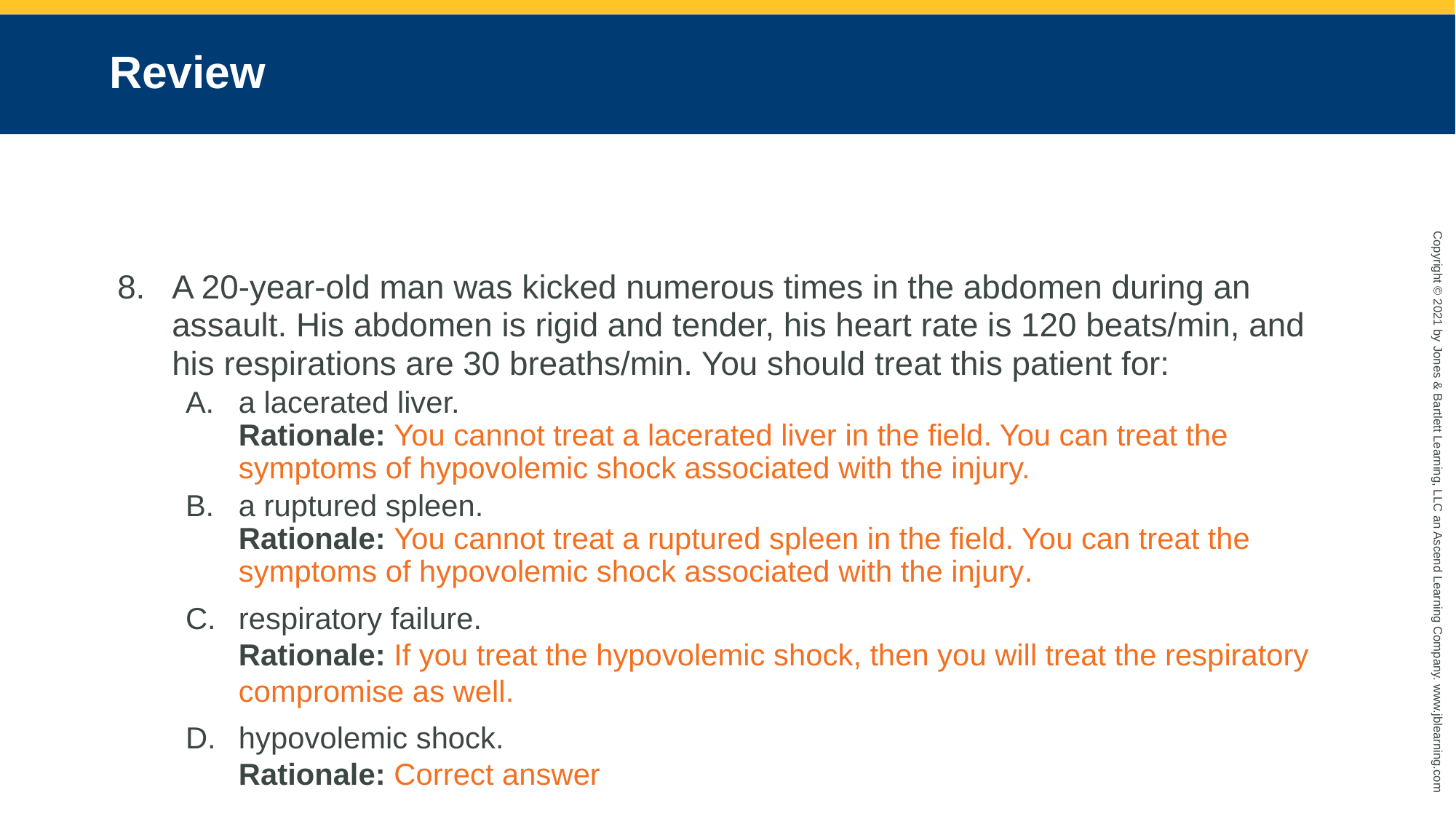

# Review
A 20-year-old man was kicked numerous times in the abdomen during an assault. His abdomen is rigid and tender, his heart rate is 120 beats/min, and his respirations are 30 breaths/min. You should treat this patient for:
a lacerated liver.
Rationale: You cannot treat a lacerated liver in the field. You can treat the symptoms of hypovolemic shock associated with the injury.
a ruptured spleen.
Rationale: You cannot treat a ruptured spleen in the field. You can treat the symptoms of hypovolemic shock associated with the injury.
respiratory failure.
Rationale: If you treat the hypovolemic shock, then you will treat the respiratory compromise as well.
hypovolemic shock.
Rationale: Correct answer